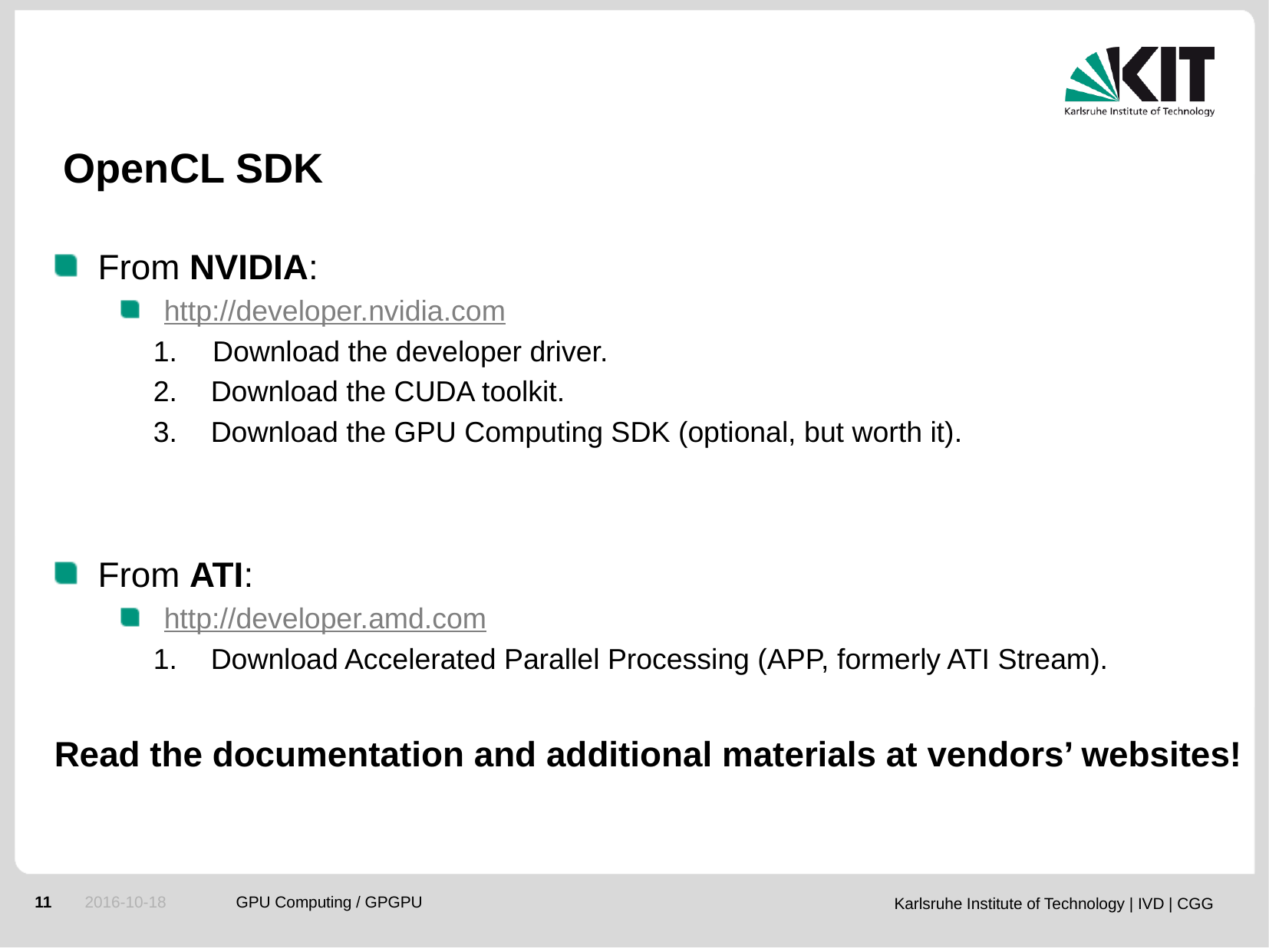

# OpenCL SDK

From NVIDIA:
http://developer.nvidia.com
  Download the developer driver.
Download the CUDA toolkit.
Download the GPU Computing SDK (optional, but worth it).

From ATI:
http://developer.amd.com
Download Accelerated Parallel Processing (APP, formerly ATI Stream).

Read the documentation and additional materials at vendors’ websites!
2016-10-18
GPU Computing / GPGPU